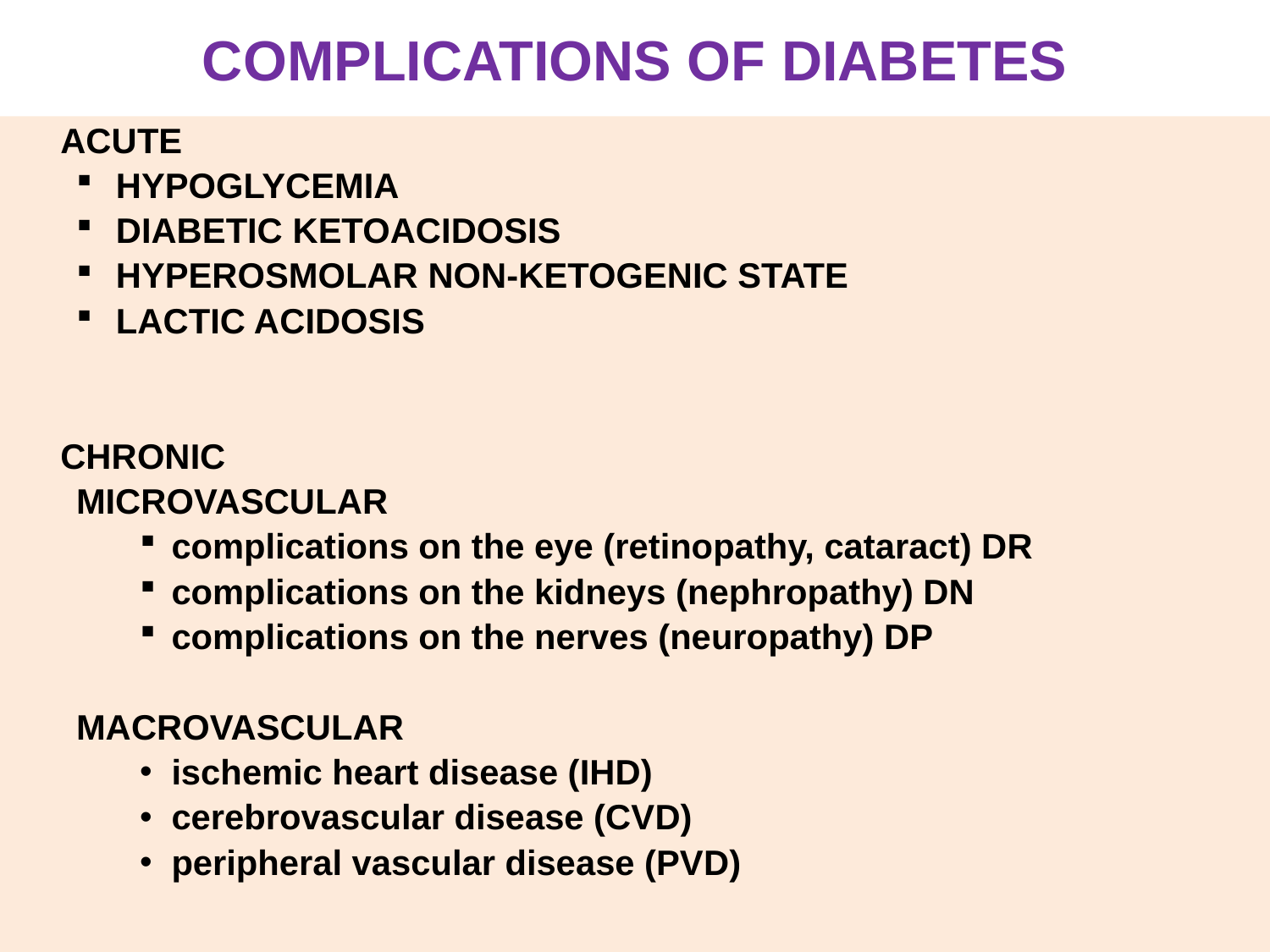

# COMPLICATIONS OF DIABETES
	ACUTE
HYPOGLYCEMIA
DIABETIC KETOACIDOSIS
HYPEROSMOLAR NON-KETOGENIC STATE
LACTIC ACIDOSIS

	CHRONIC
MICROVASCULAR
complications on the eye (retinopathy, cataract) DR
complications on the kidneys (nephropathy) DN
complications on the nerves (neuropathy) DP

MACROVASCULAR
ischemic heart disease (IHD)
cerebrovascular disease (CVD)
peripheral vascular disease (PVD)